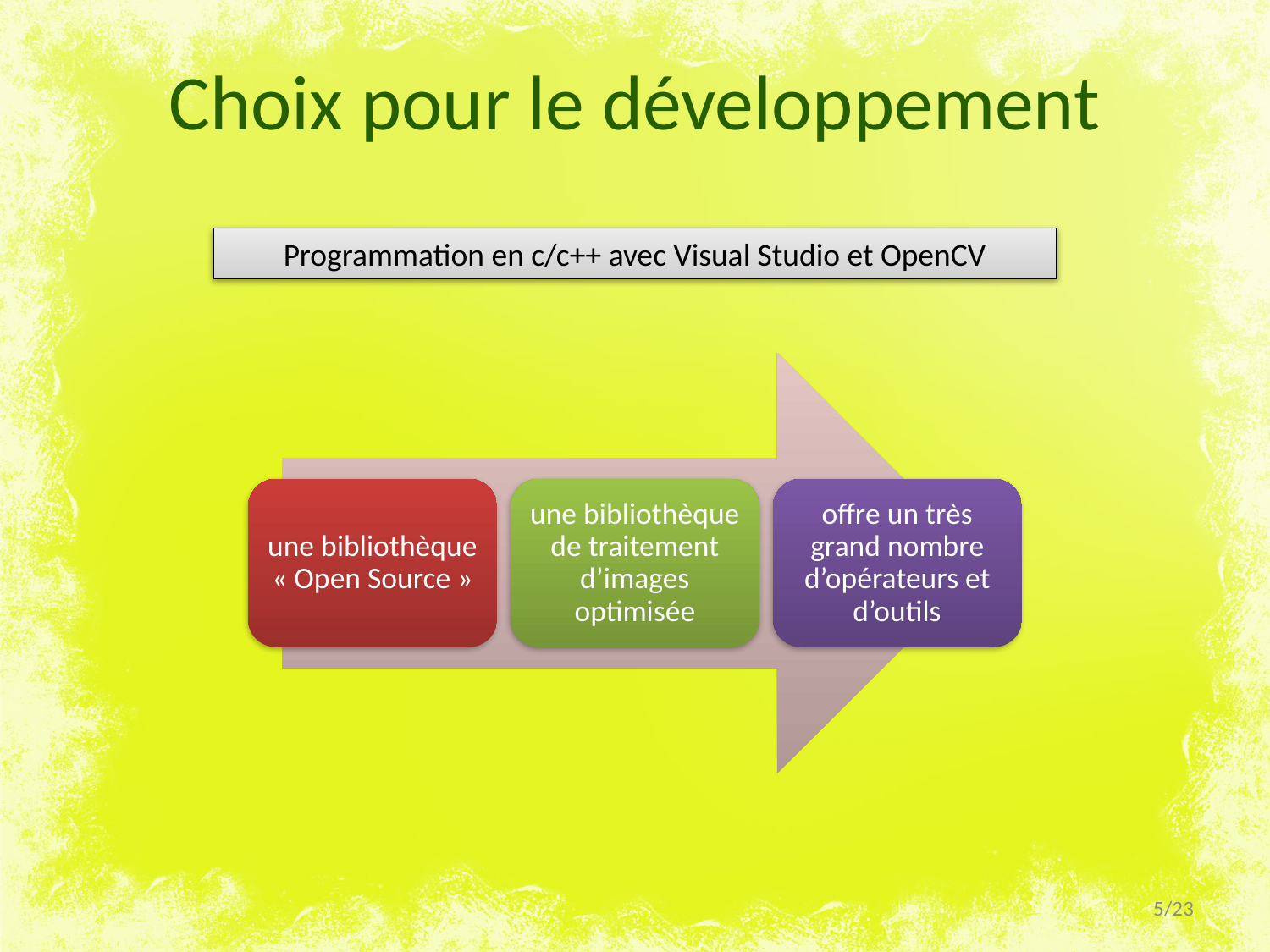

# Choix pour le développement
Programmation en c/c++ avec Visual Studio et OpenCV

une bibliothèque « Open Source »

une bibliothèque de traitement d’images optimisée

offre un très grand nombre d’opérateurs et d’outils
5/23